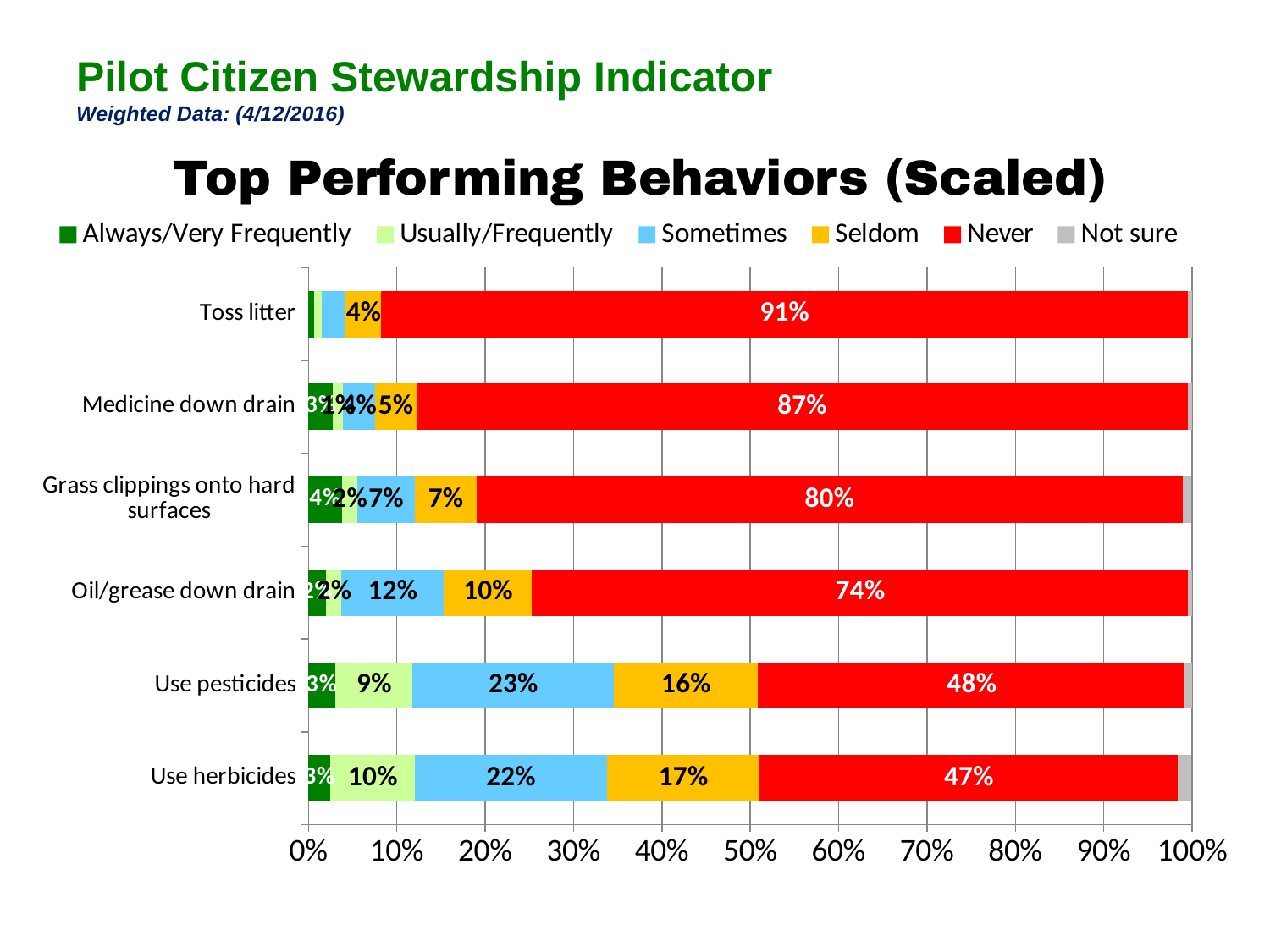

Pilot Citizen Stewardship Indicator
Weighted Data: (4/12/2016)
# Top Performing Behaviors (Scaled)

### Chart

| Category | Always/Very Frequently | Usually/Frequently | Sometimes | Seldom | Never | Not sure |
|---|---|---|---|---|---|---|
| Use herbicides | 0.025 | 0.095 | 0.218 | 0.172 | 0.474 | 0.015 |
| Use pesticides | 0.03 | 0.0876 | 0.228 | 0.163 | 0.483 | 0.01 |
| Oil/grease down drain | 0.02 | 0.017 | 0.116 | 0.1 | 0.742 | 0.01 |
| Grass clippings onto hard surfaces | 0.038 | 0.017 | 0.065 | 0.07 | 0.799 | 0.01 |
| Medicine down drain | 0.028 | 0.011 | 0.036 | 0.047 | 0.873 | 0.01 |
| Toss litter | 0.006 | 0.009 | 0.027 | 0.04 | 0.913 | 0.01 |